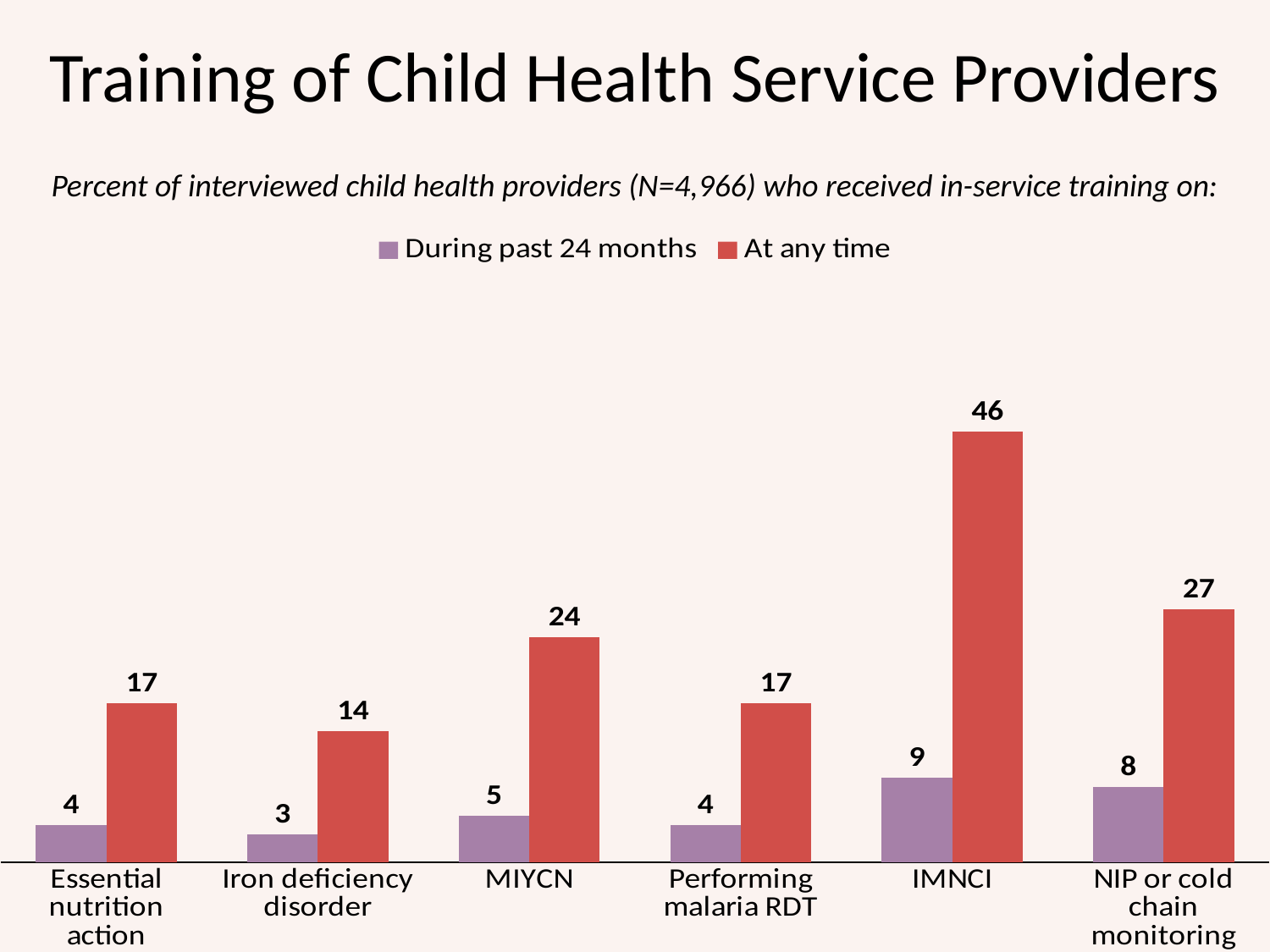

# Training of Child Health Service Providers
Percent of interviewed child health providers (N=4,966) who received in-service training on:

### Chart

| Category | During past 24 months | At any time |
|---|---|---|
| Essential nutrition action | 4.0 | 17.0 |
| Iron deficiency disorder | 3.0 | 14.0 |
| MIYCN | 5.0 | 24.0 |
| Performing malaria RDT | 4.0 | 17.0 |
| IMNCI | 9.0 | 46.0 |
| NIP or cold chain monitoring | 8.0 | 27.0 |